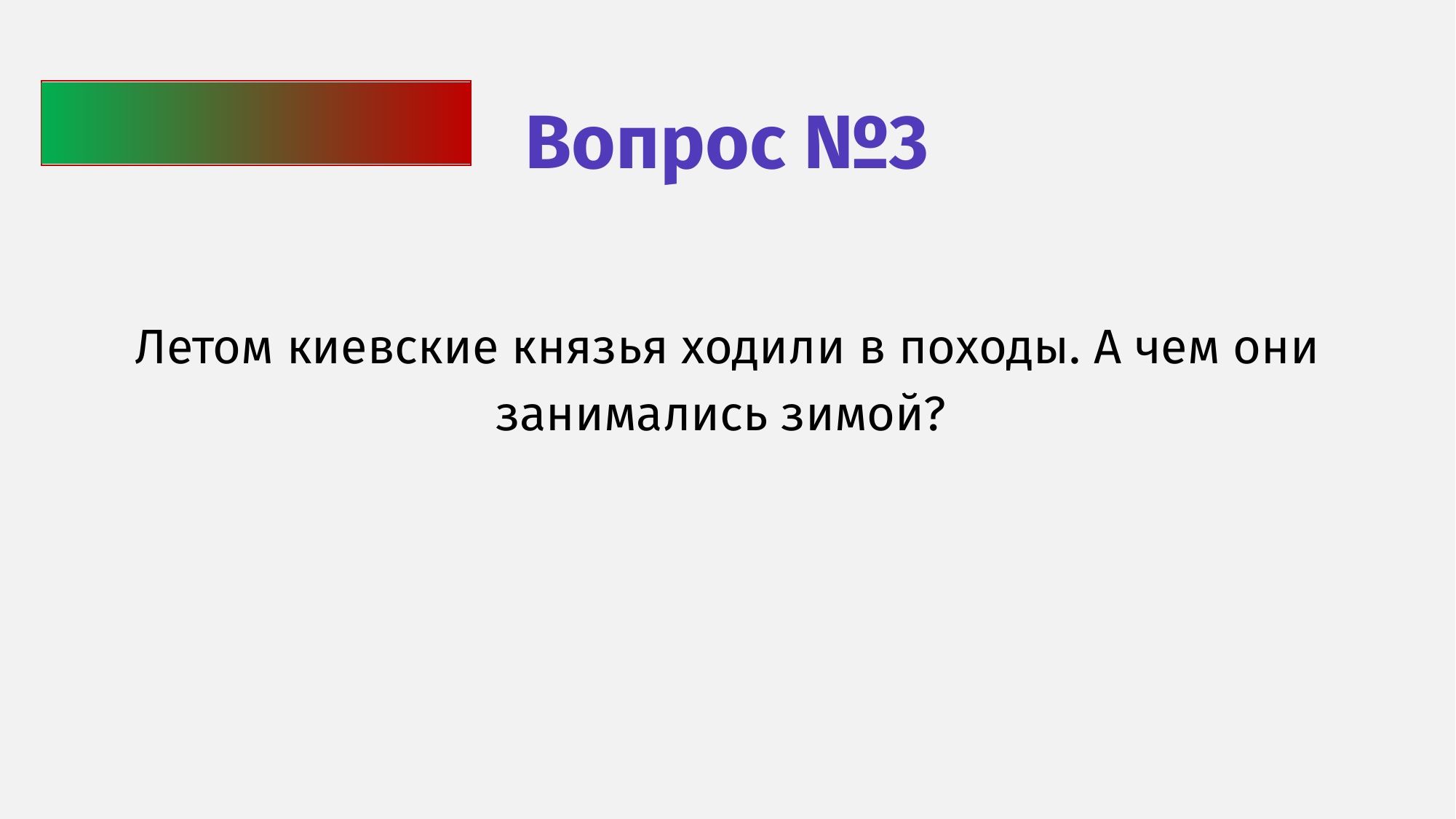

Вопрос №3
Летом киевские князья ходили в походы. А чем они занимались зимой?